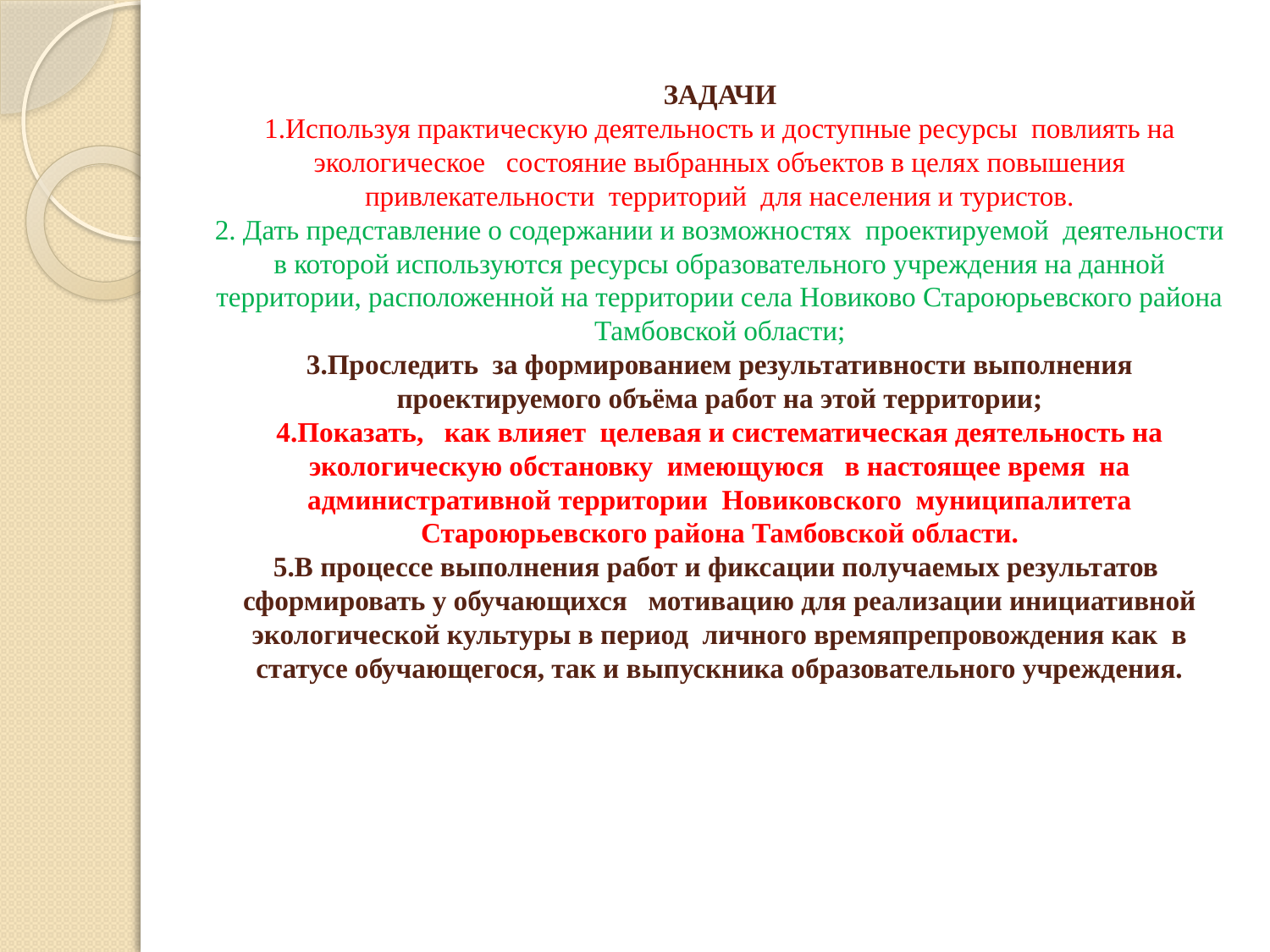

# ЗАДАЧИ 1.Используя практическую деятельность и доступные ресурсы  повлиять на экологическое   состояние выбранных объектов в целях повышения привлекательности  территорий  для населения и туристов. 2. Дать представление о содержании и возможностях  проектируемой  деятельности в которой используются ресурсы образовательного учреждения на данной территории, расположенной на территории села Новиково Староюрьевского района Тамбовской области; 3.Проследить  за формированием результативности выполнения проектируемого объёма работ на этой территории; 4.Показать,   как влияет  целевая и систематическая деятельность на экологическую обстановку  имеющуюся   в настоящее время  на административной территории  Новиковского  муниципалитета Староюрьевского района Тамбовской области. 5.В процессе выполнения работ и фиксации получаемых результатов  сформировать у обучающихся   мотивацию для реализации инициативной экологической культуры в период  личного времяпрепровождения как  в статусе обучающегося, так и выпускника образовательного учреждения.